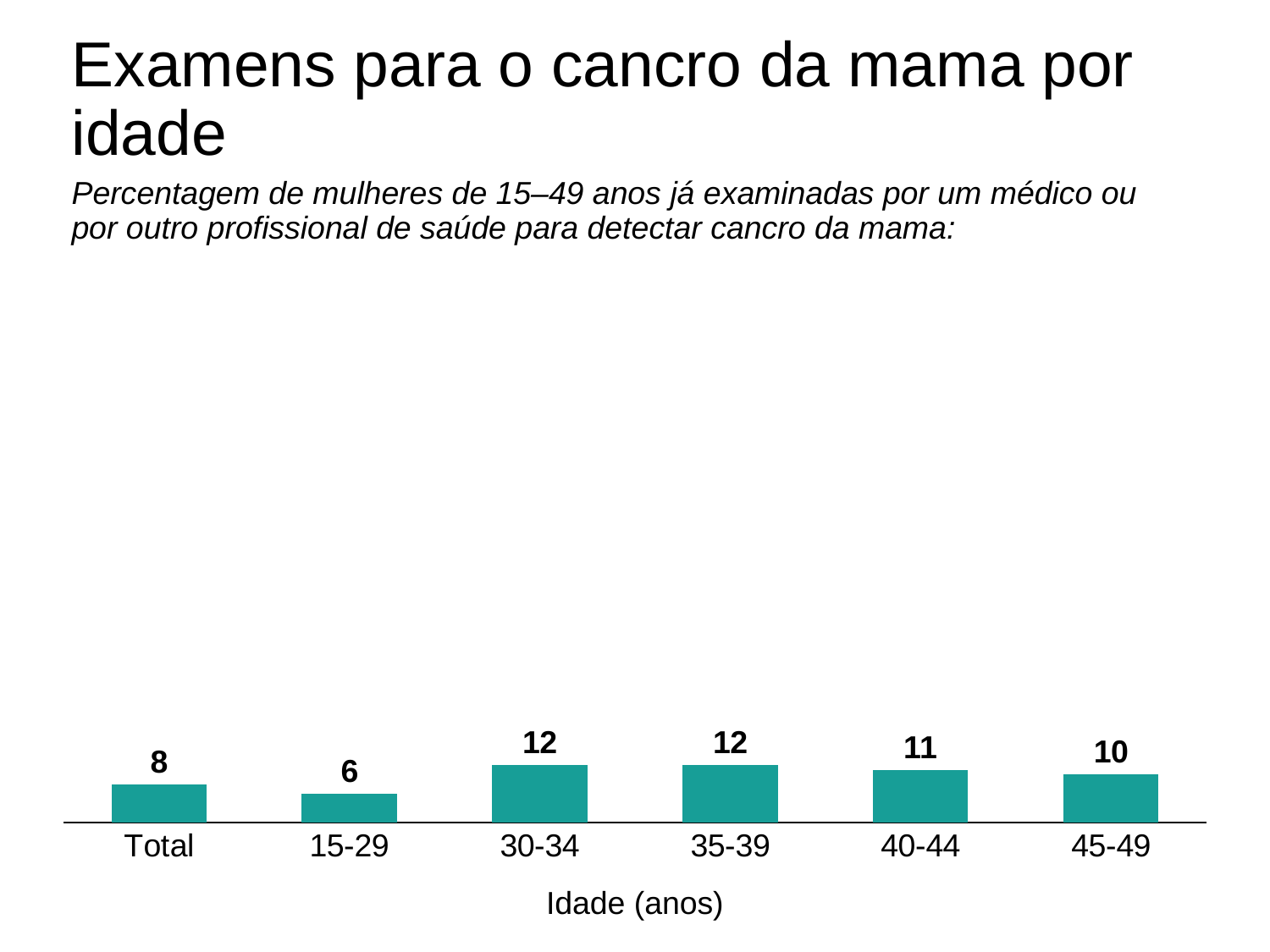

# Examens para o cancro da mama por idade
Percentagem de mulheres de 15–49 anos já examinadas por um médico ou por outro profissional de saúde para detectar cancro da mama:

### Chart

| Category | Column1 |
|---|---|
| Total | 8.0 |
| 15-29 | 6.0 |
| 30-34 | 12.0 |
| 35-39 | 12.0 |
| 40-44 | 11.0 |
| 45-49 | 10.0 |
Idade (anos)